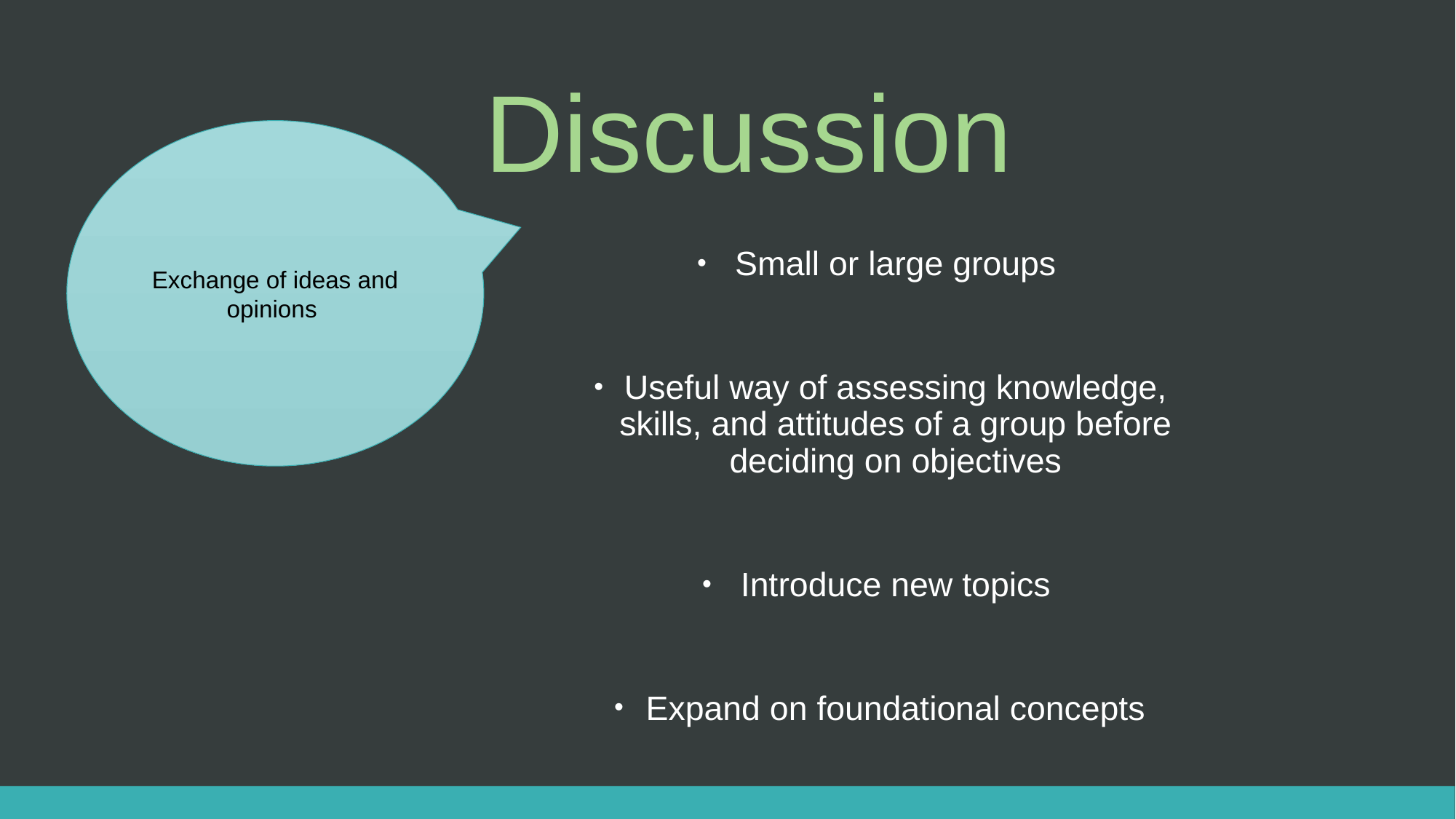

# Discussion
Exchange of ideas and opinions
Small or large groups

Useful way of assessing knowledge, skills, and attitudes of a group before deciding on objectives

Introduce new topics

Expand on foundational concepts